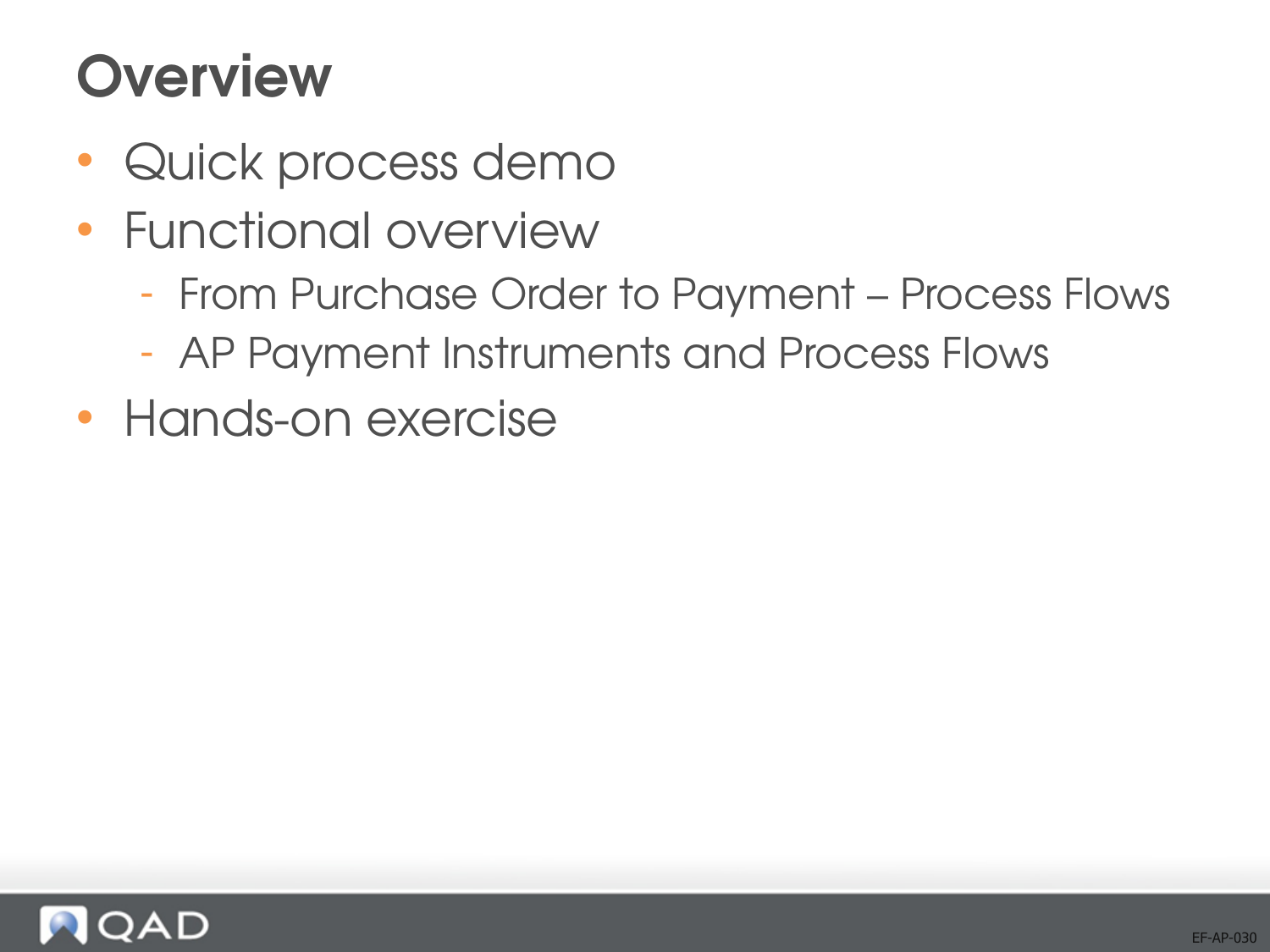

# Overview
Quick process demo
Functional overview
From Purchase Order to Payment – Process Flows
AP Payment Instruments and Process Flows
Hands-on exercise
EF-AP-030